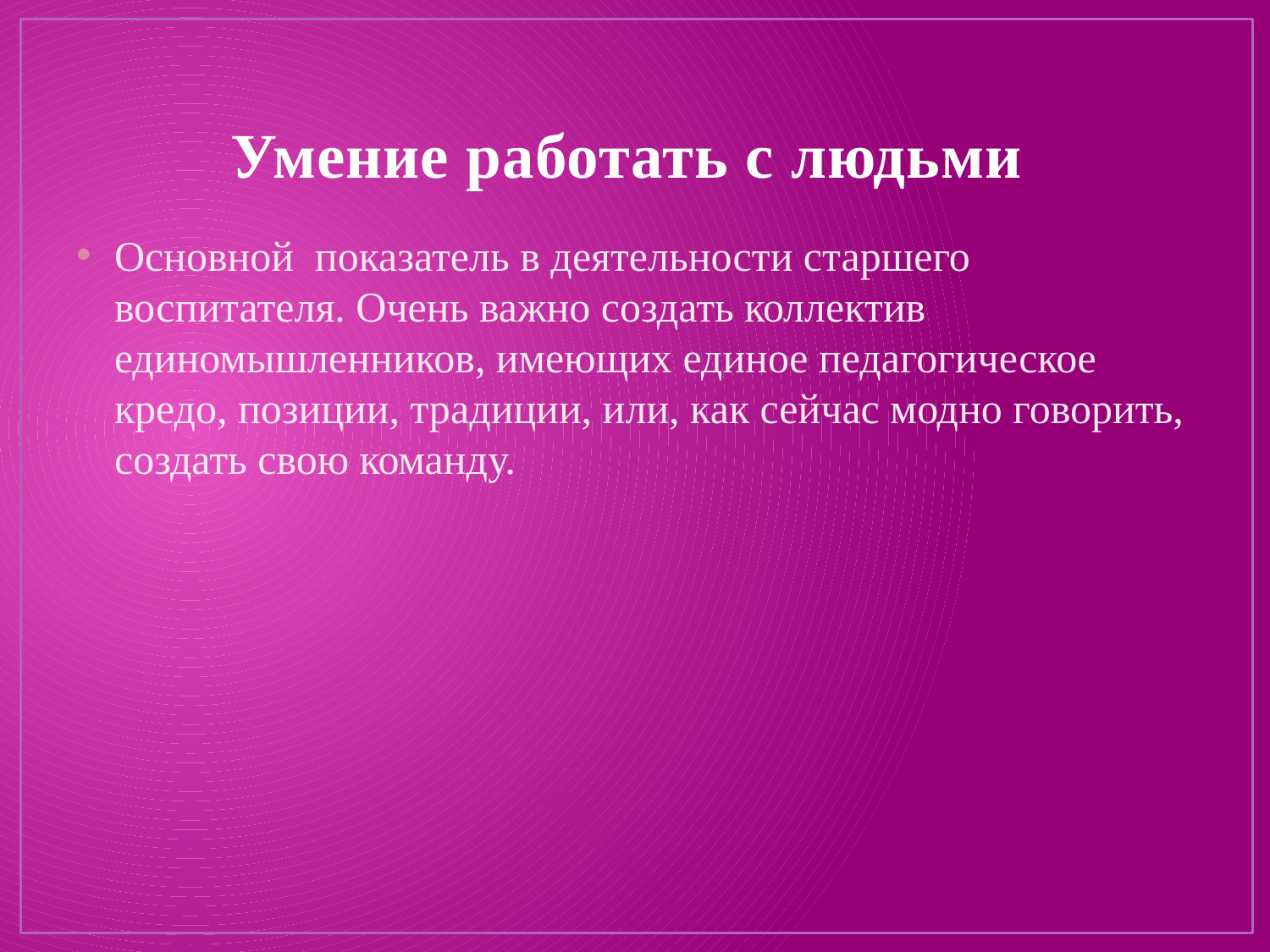

# Умение работать с людьми
Основной  показатель в деятельности старшего воспитателя. Очень важно создать коллектив единомышленников, имеющих единое педагогическое кредо, позиции, традиции, или, как сейчас модно говорить, создать свою команду.